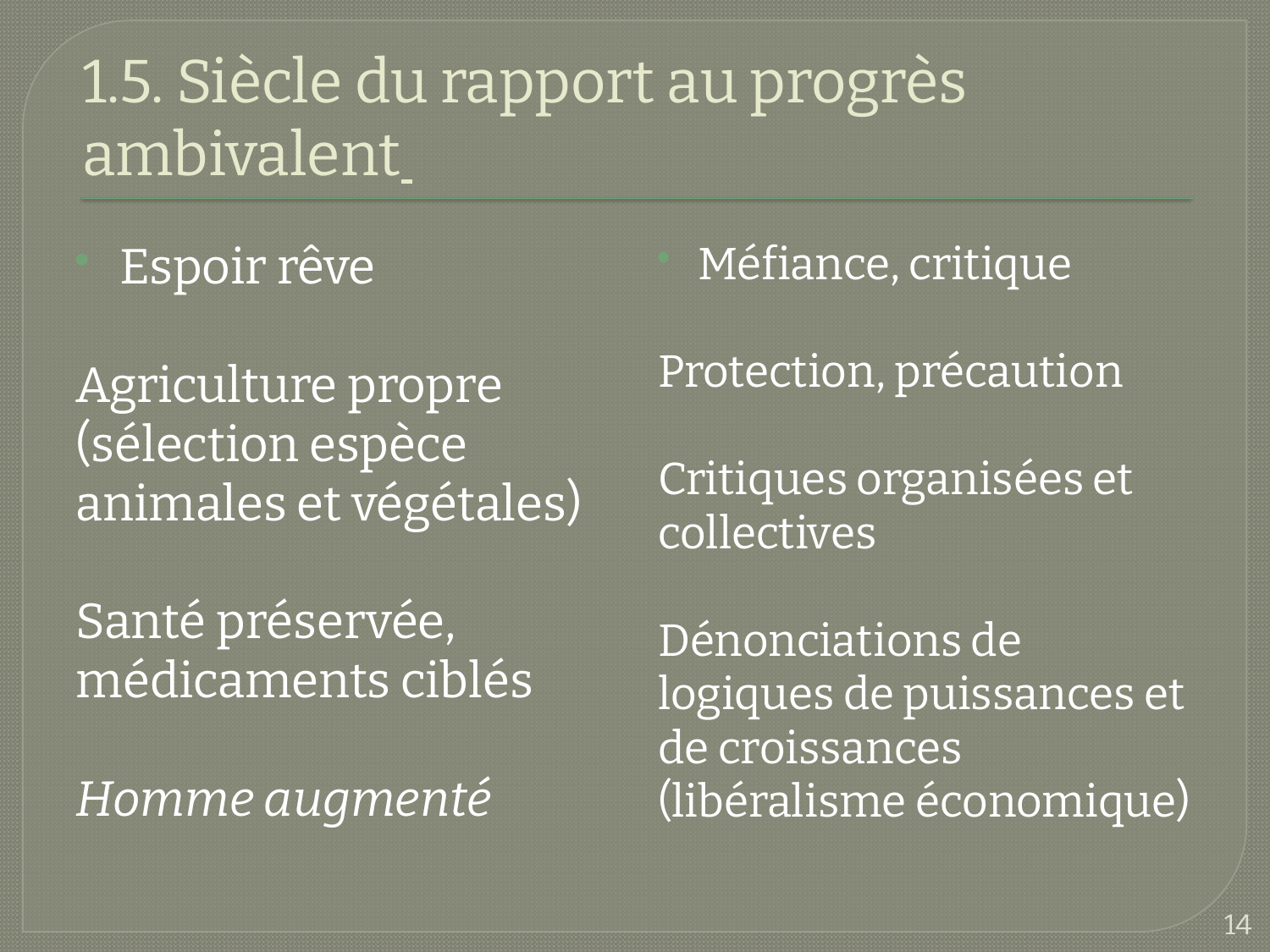

# 1.5. Siècle du rapport au progrès ambivalent
Espoir rêve

Agriculture propre (sélection espèce animales et végétales)

Santé préservée, médicaments ciblés

Homme augmenté
Méfiance, critique

Protection, précaution

Critiques organisées et collectives

Dénonciations de logiques de puissances et de croissances (libéralisme économique)
14